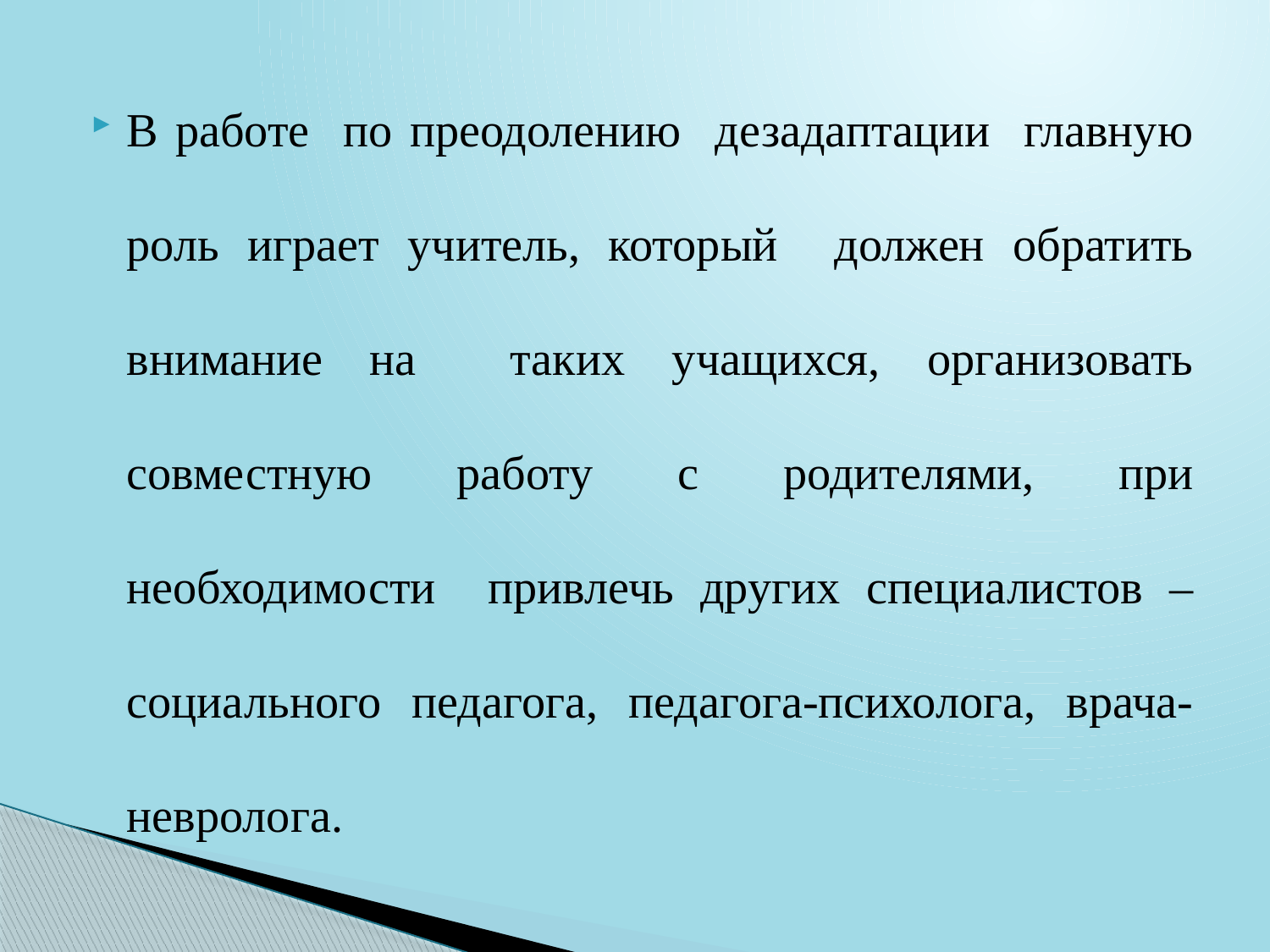

В работе  по преодолению  дезадаптации  главную роль играет учитель, который  должен обратить внимание на  таких учащихся, организовать совместную работу с родителями, при необходимости  привлечь других специалистов – социального педагога, педагога-психолога, врача-невролога.